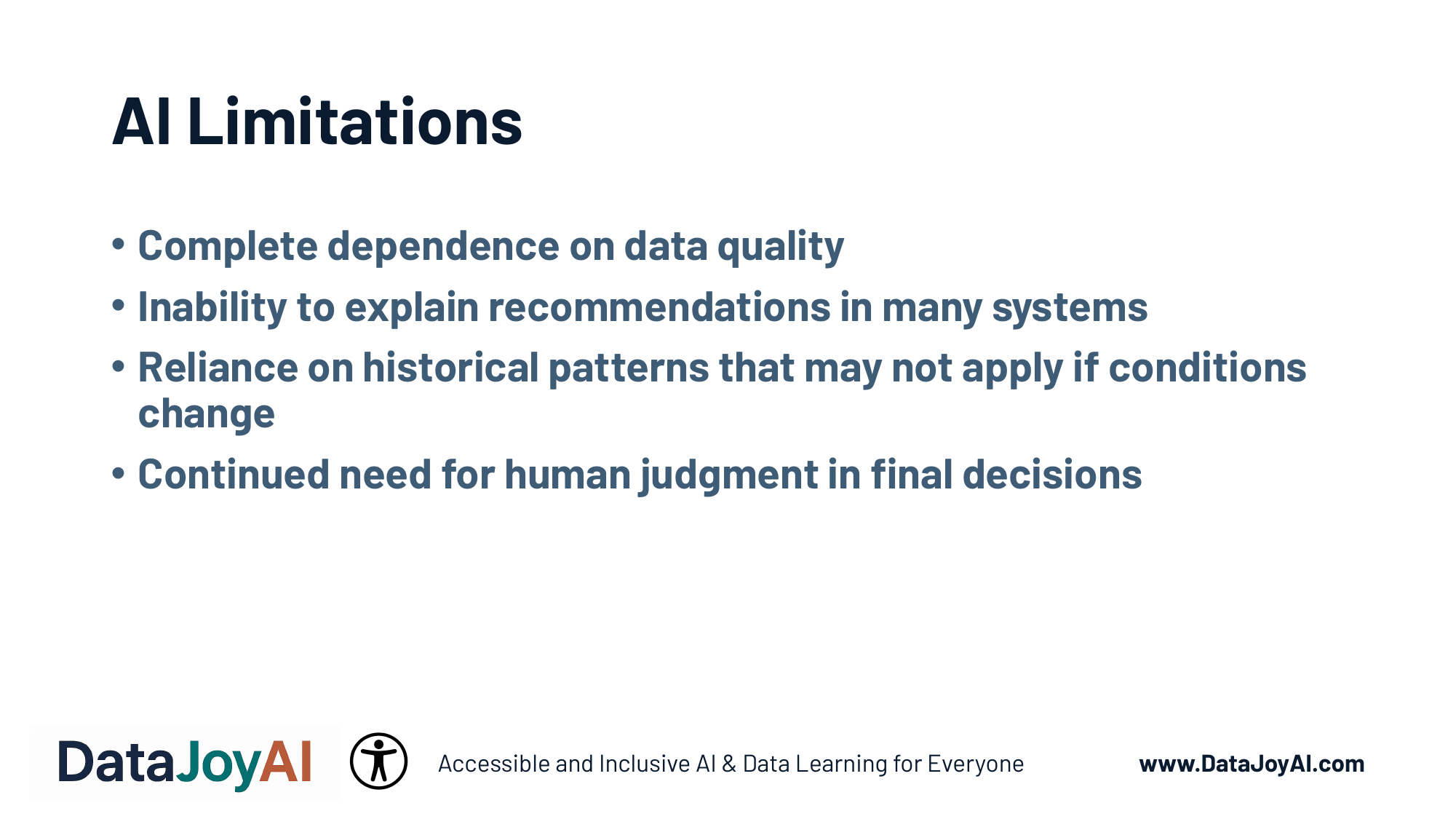

# AI Limitations
Complete dependence on data quality
Inability to explain recommendations in many systems
Reliance on historical patterns that may not apply if conditions change
Continued need for human judgment in final decisions